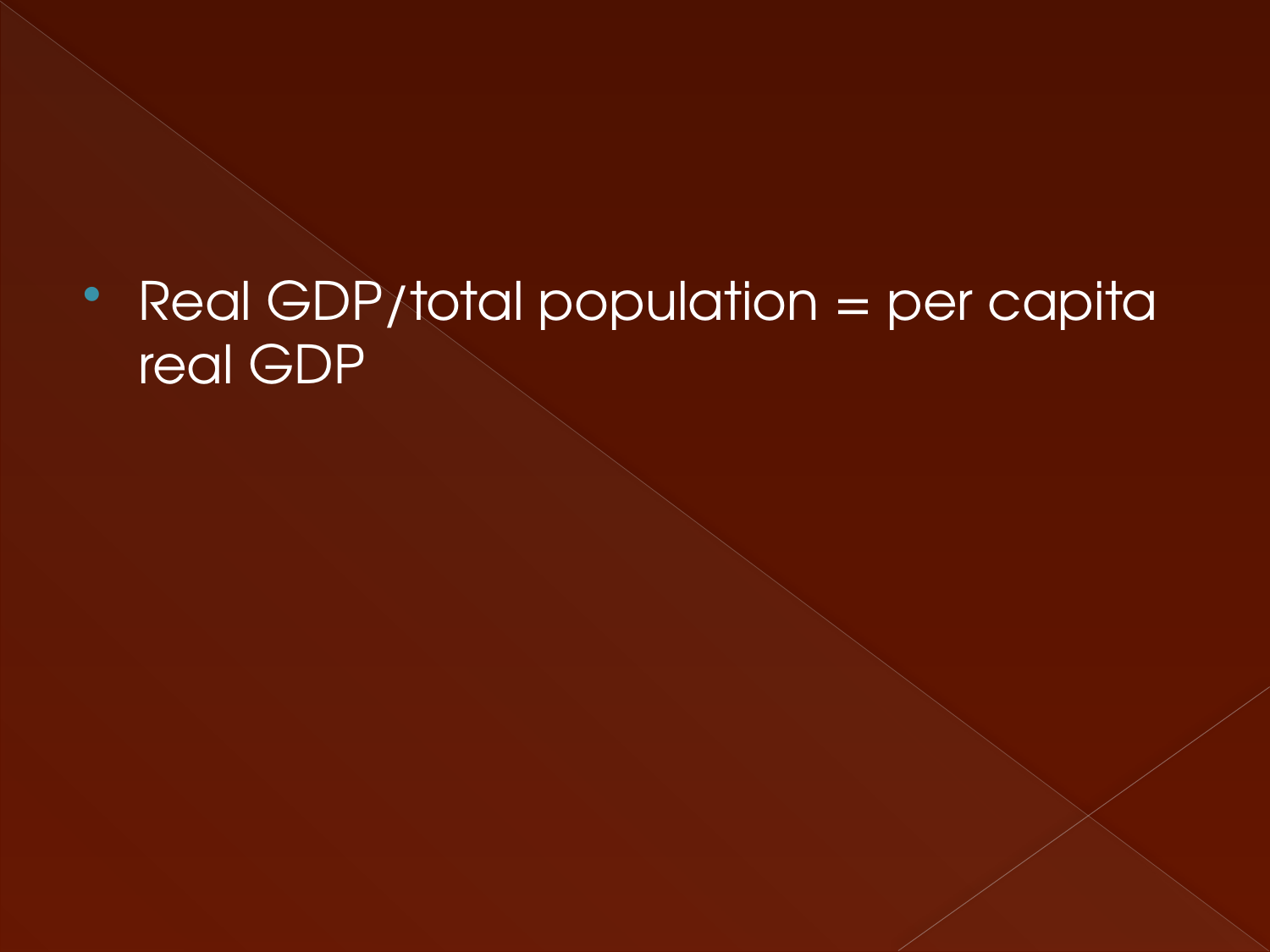

#
Real GDP/total population = per capita real GDP